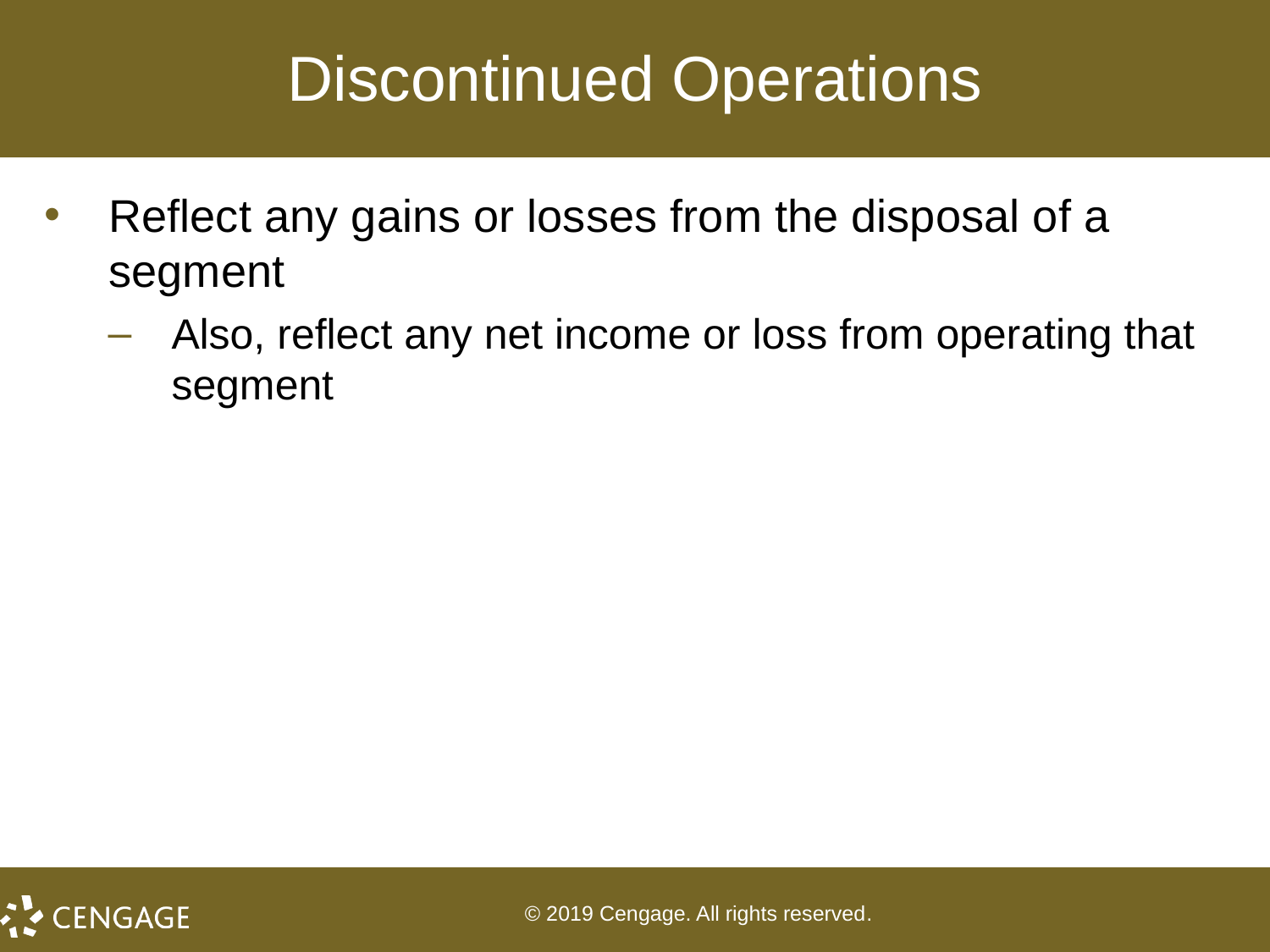

# Discontinued Operations
Reflect any gains or losses from the disposal of a segment
Also, reflect any net income or loss from operating that segment